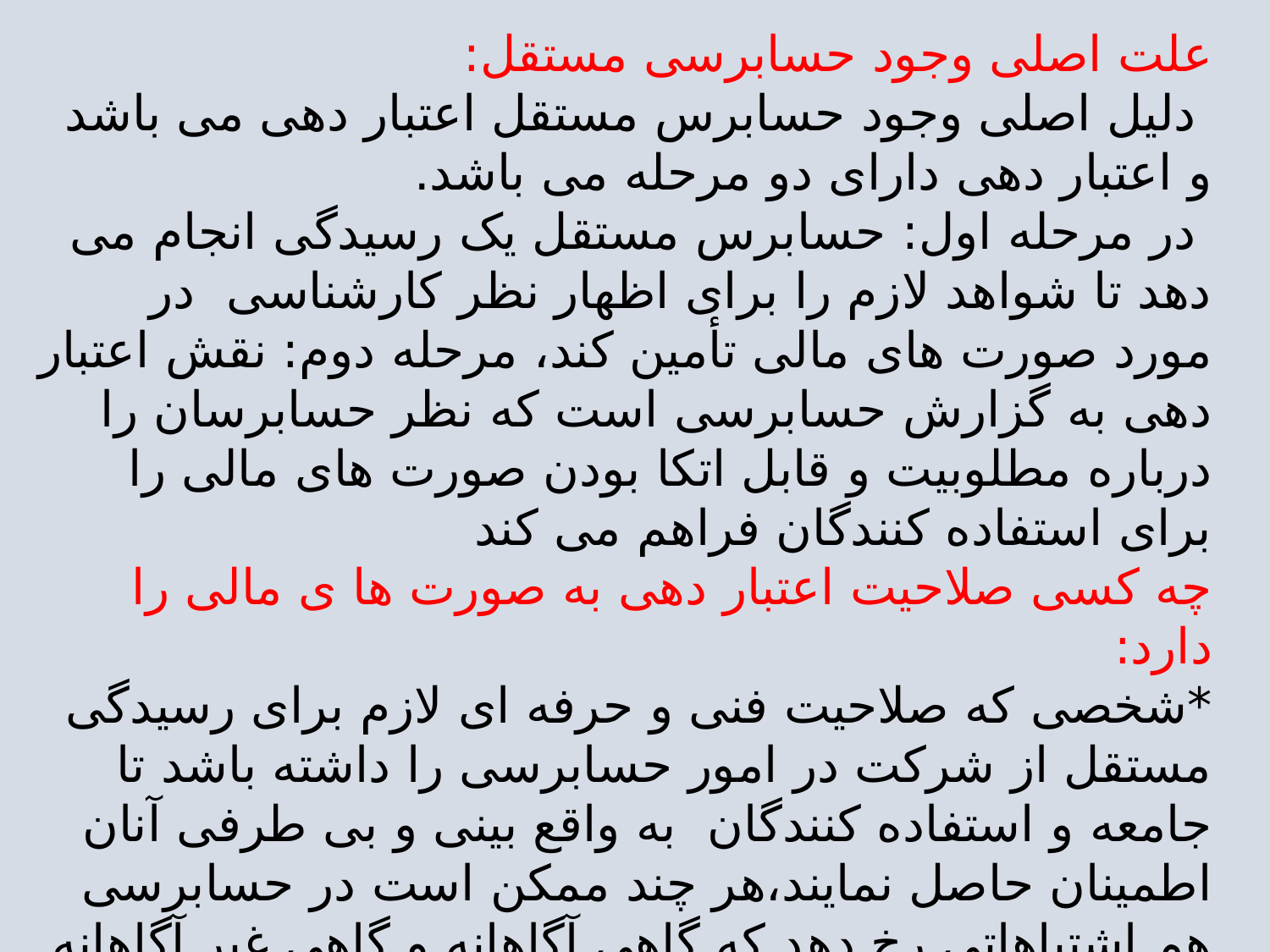

علت اصلی وجود حسابرسی مستقل:
 دلیل اصلی وجود حسابرس مستقل اعتبار دهی می باشد و اعتبار دهی دارای دو مرحله می باشد.
 در مرحله اول: حسابرس مستقل یک رسیدگی انجام می دهد تا شواهد لازم را برای اظهار نظر کارشناسی  در مورد صورت های مالی تأمین کند، مرحله دوم: نقش اعتبار دهی به گزارش حسابرسی است که نظر حسابرسان را درباره مطلوبیت و قابل اتکا بودن صورت های مالی را برای استفاده کنندگان فراهم می کند
چه کسی صلاحیت اعتبار دهی به صورت ها ی مالی را دارد:
*شخصی که صلاحیت فنی و حرفه ای لازم برای رسیدگی مستقل از شرکت در امور حسابرسی را داشته باشد تا جامعه و استفاده کنندگان  به واقع بینی و بی طرفی آنان اطمینان حاصل نمایند،هر چند ممکن است در حسابرسی هم اشتباهاتی رخ دهد که گاهی آگاهانه و گاهی غیر آگاهانه است که باید در نهایت به نحوی عمل نمود که این اشتباهات چنان بزرگ نباشد که صورت های مالی دچار تحریف شود.